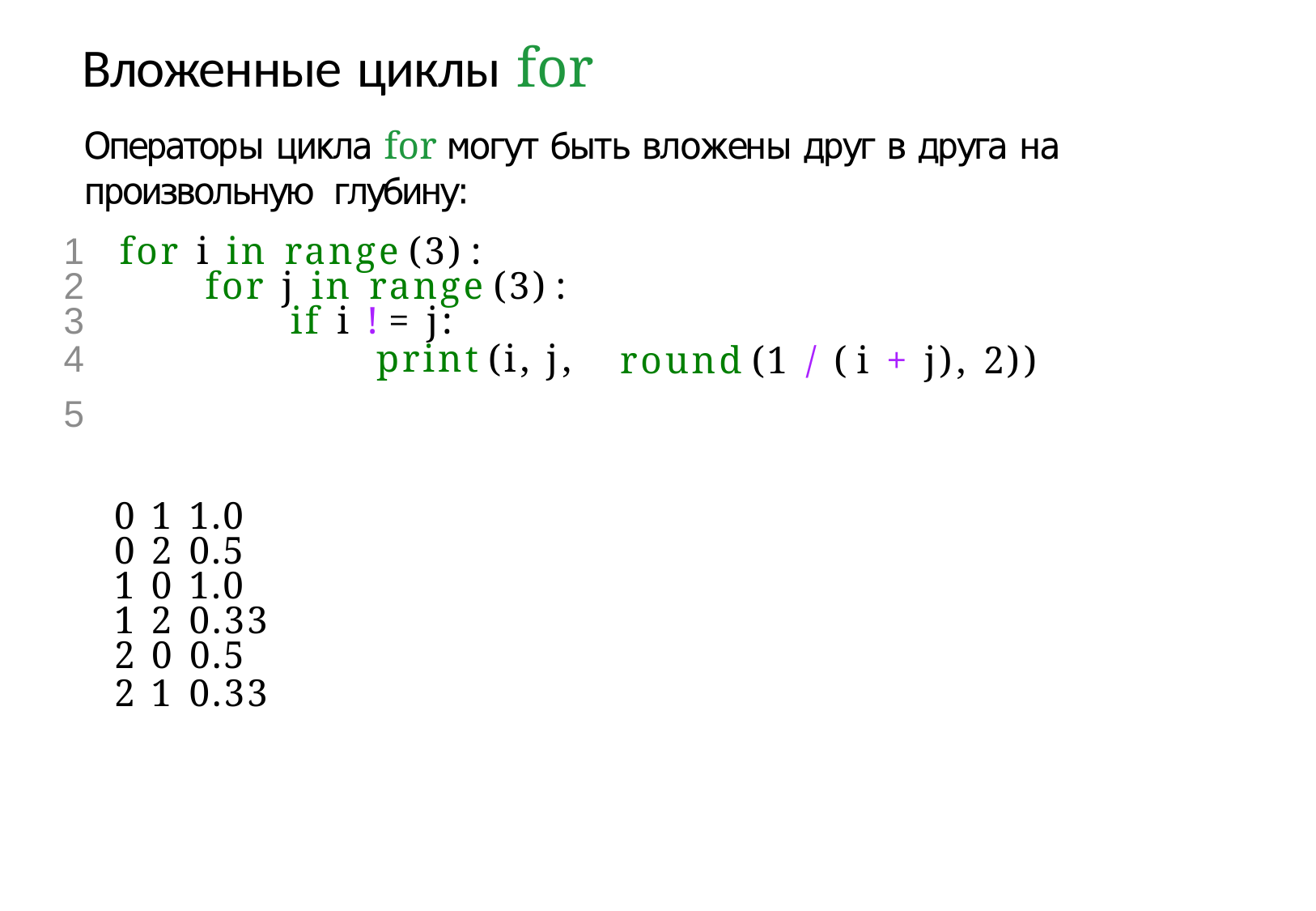

# Вложенные циклы for
Операторы цикла for могут быть вложены друг в друга на произвольную  глубину:
1	for i in  range (3) :
2	for j in  range (3) :
3	if i ! = j:
4	print (i, j,
5
round (1 / ( i + j), 2))
0 1 1.0
0 2 0.5
1 0 1.0
1 2 0.33
2 0 0.5
2 1 0.33